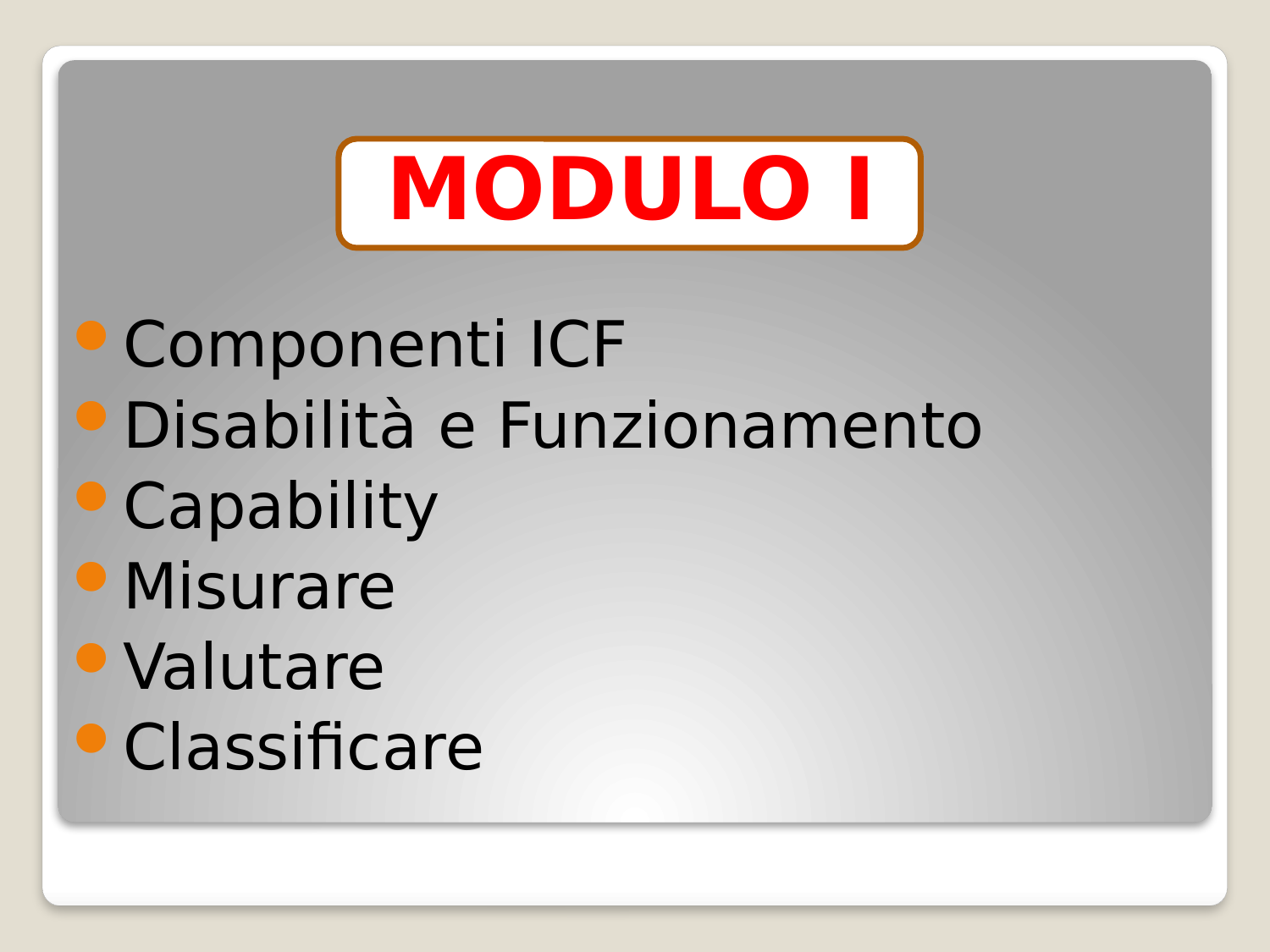

# MODULO I

Componenti ICF
Disabilità e Funzionamento
Capability
Misurare
Valutare
Classificare